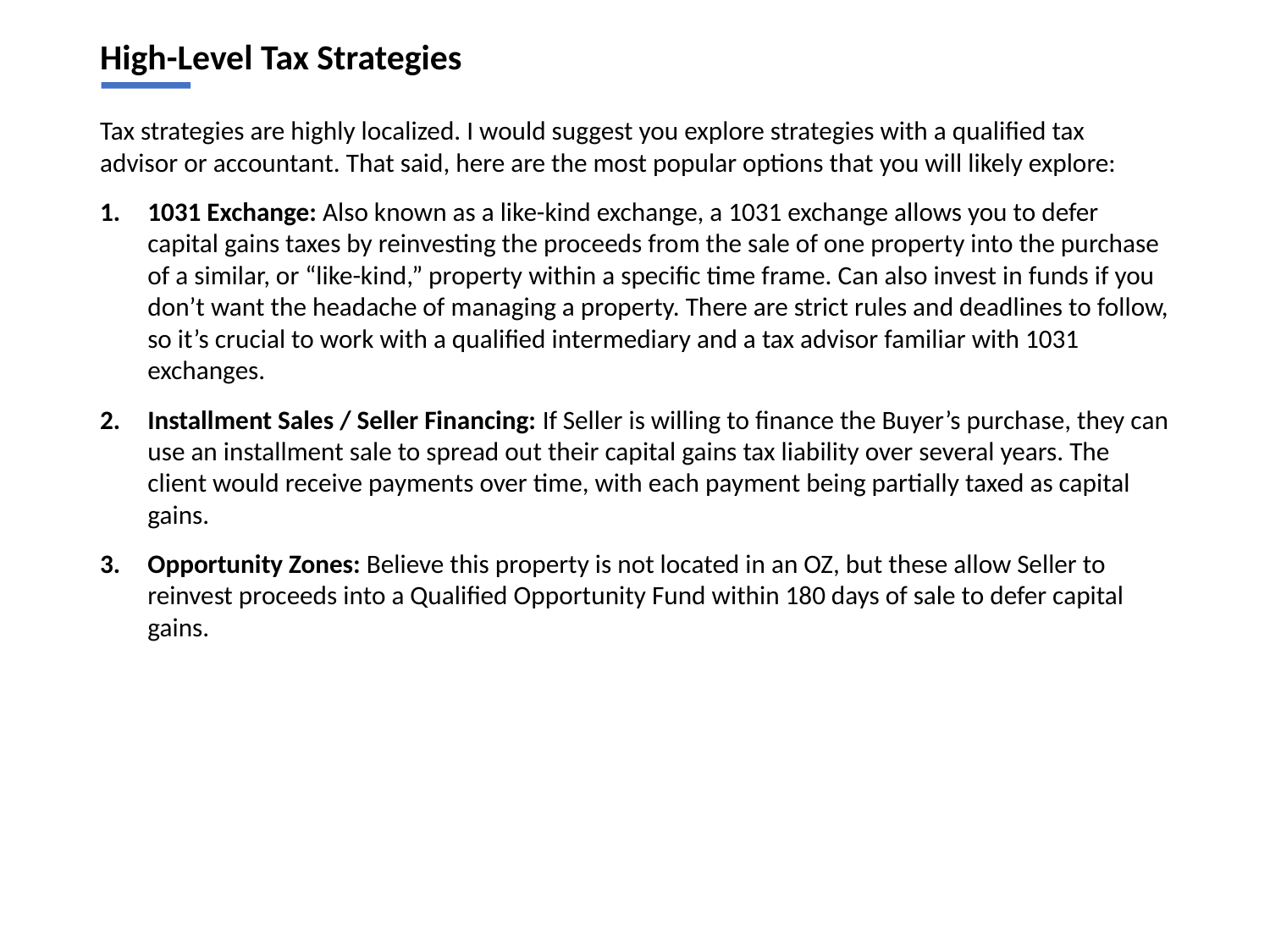

# High-Level Tax Strategies

Tax strategies are highly localized. I would suggest you explore strategies with a qualified tax advisor or accountant. That said, here are the most popular options that you will likely explore:
1031 Exchange: Also known as a like-kind exchange, a 1031 exchange allows you to defer capital gains taxes by reinvesting the proceeds from the sale of one property into the purchase of a similar, or “like-kind,” property within a specific time frame. Can also invest in funds if you don’t want the headache of managing a property. There are strict rules and deadlines to follow, so it’s crucial to work with a qualified intermediary and a tax advisor familiar with 1031 exchanges.
Installment Sales / Seller Financing: If Seller is willing to finance the Buyer’s purchase, they can use an installment sale to spread out their capital gains tax liability over several years. The client would receive payments over time, with each payment being partially taxed as capital gains.
Opportunity Zones: Believe this property is not located in an OZ, but these allow Seller to reinvest proceeds into a Qualified Opportunity Fund within 180 days of sale to defer capital gains.